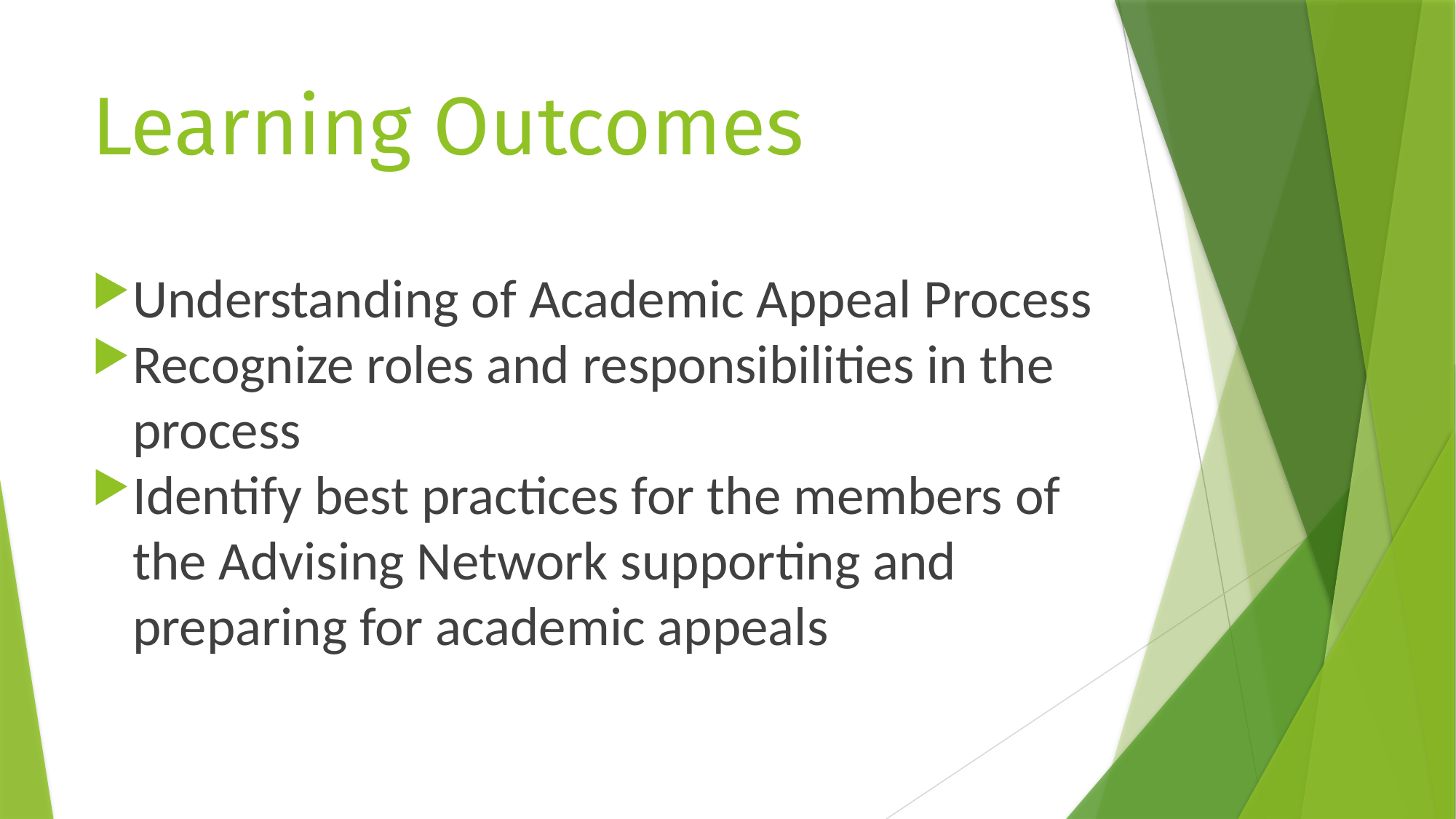

# Learning Outcomes
Understanding of Academic Appeal Process
Recognize roles and responsibilities in the process
Identify best practices for the members of the Advising Network supporting and preparing for academic appeals